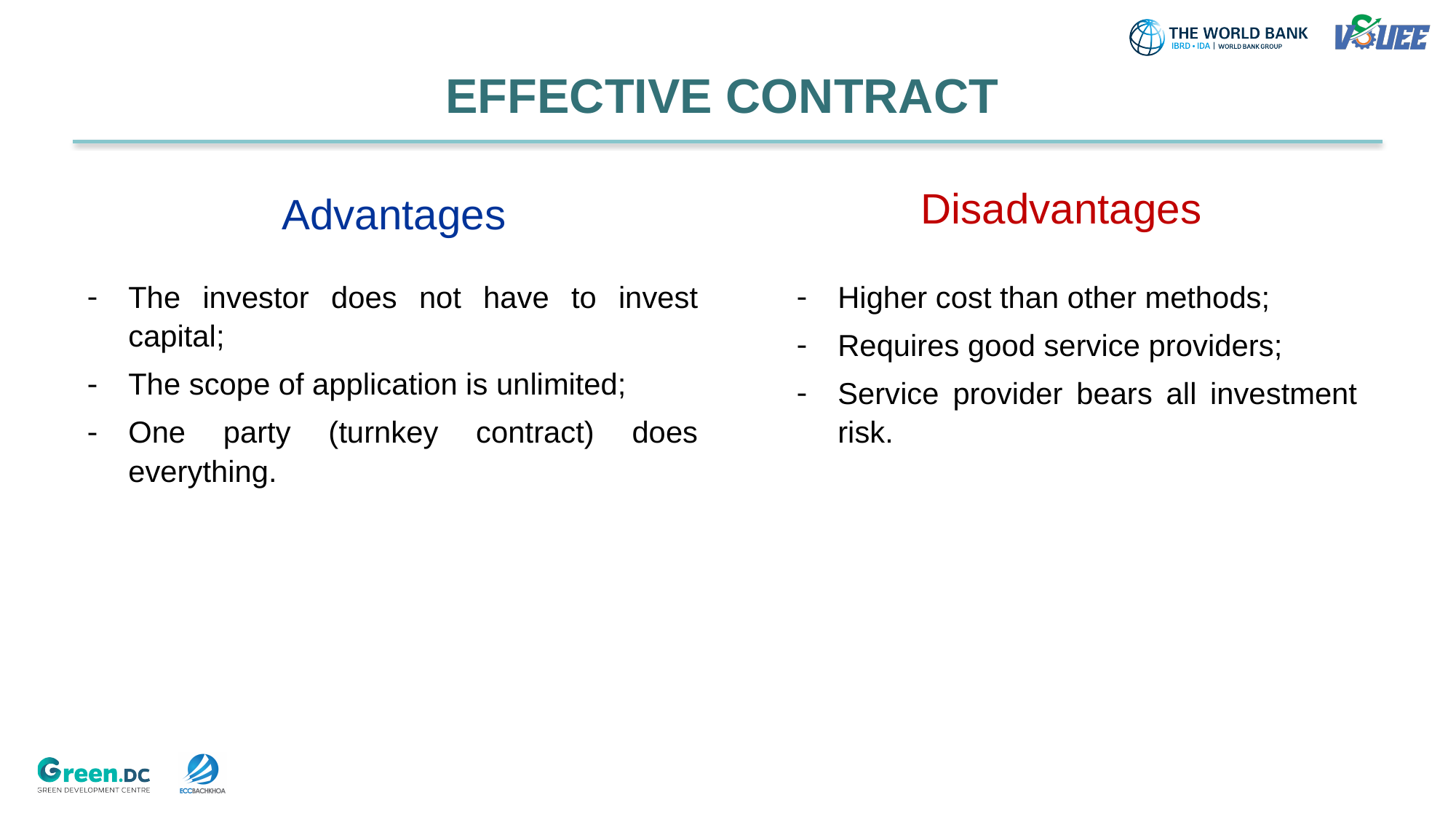

# EFFECTIVE CONTRACT
Advantages
Disadvantages
The investor does not have to invest capital;
The scope of application is unlimited;
One party (turnkey contract) does everything.
Higher cost than other methods;
Requires good service providers;
Service provider bears all investment risk.